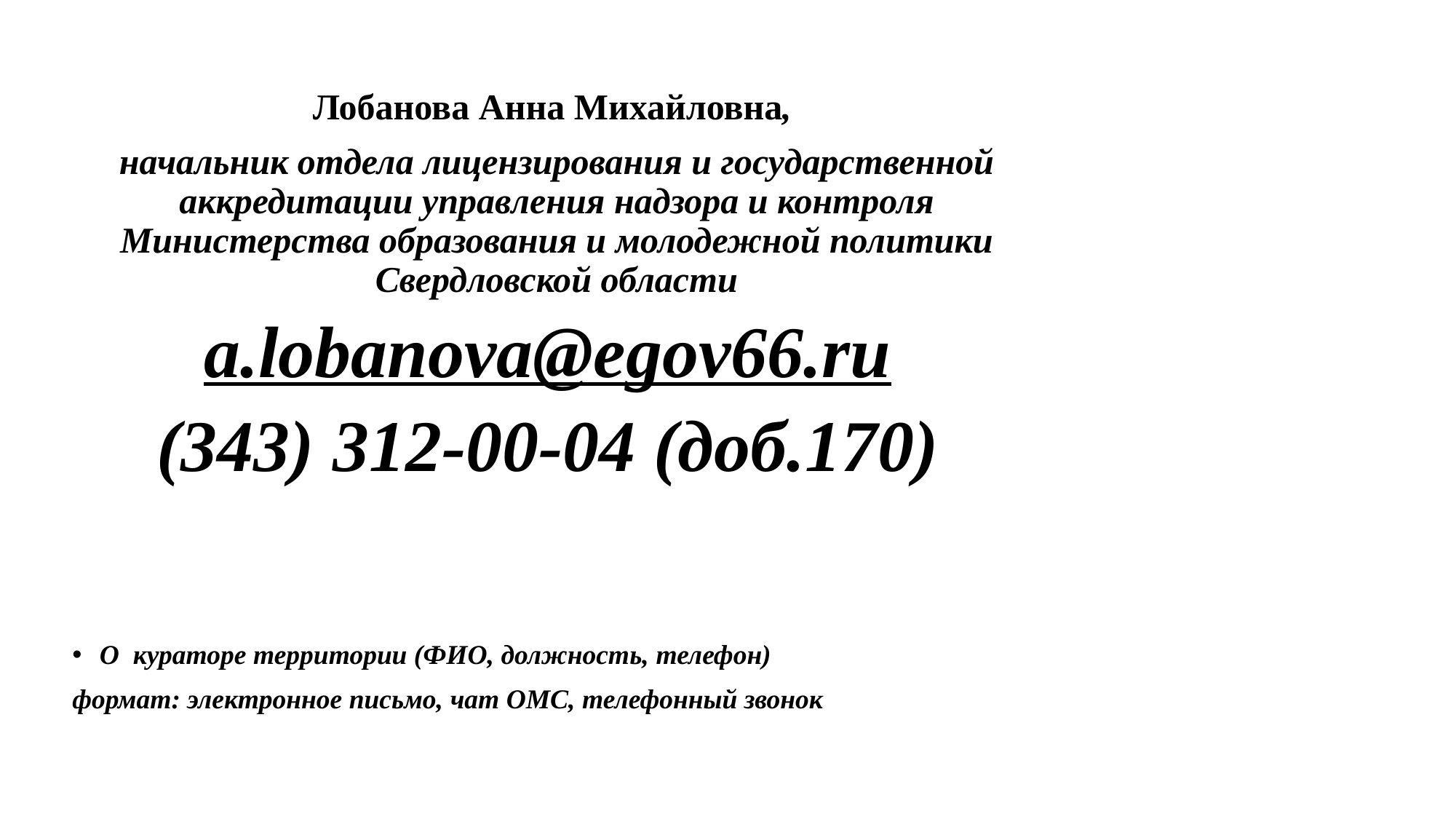

Лобанова Анна Михайловна,
начальник отдела лицензирования и государственной аккредитации управления надзора и контроля Министерства образования и молодежной политики Свердловской области
a.lobanova@egov66.ru
(343) 312-00-04 (доб.170)

О  кураторе территории (ФИО, должность, телефон)
формат: электронное письмо, чат ОМС, телефонный звонок